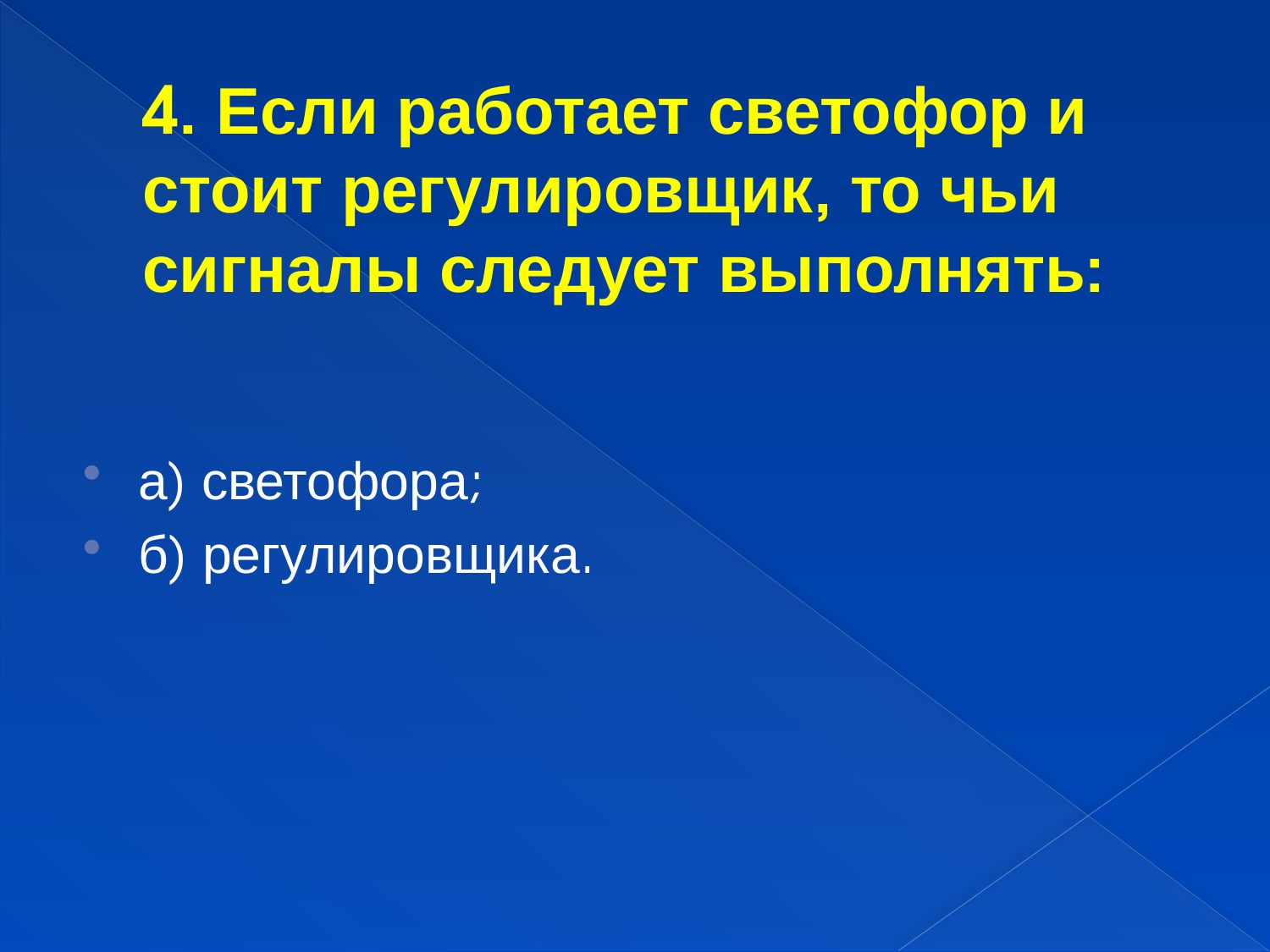

# 4. Если работает светофор и стоит регулировщик, то чьи сигналы следует выполнять:

а) светофора;
б) регулировщика.